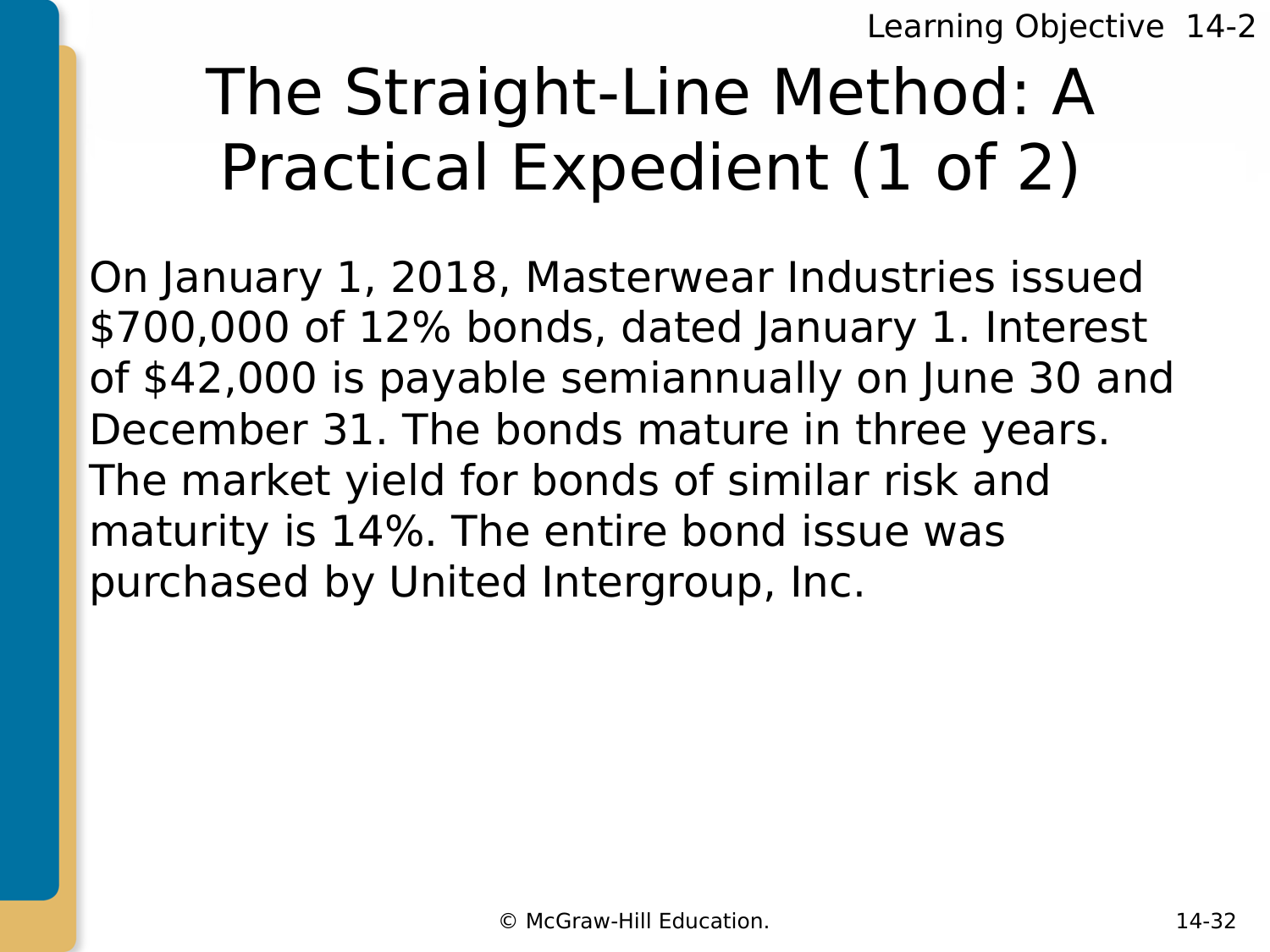

Learning Objective  14-2
# The Straight-Line Method: A Practical Expedient (1 of 2)
On January 1, 2018, Masterwear Industries issued $700,000 of 12% bonds, dated January 1. Interest of $42,000 is payable semiannually on June 30 and December 31. The bonds mature in three years. The market yield for bonds of similar risk and maturity is 14%. The entire bond issue was purchased by United Intergroup, Inc.